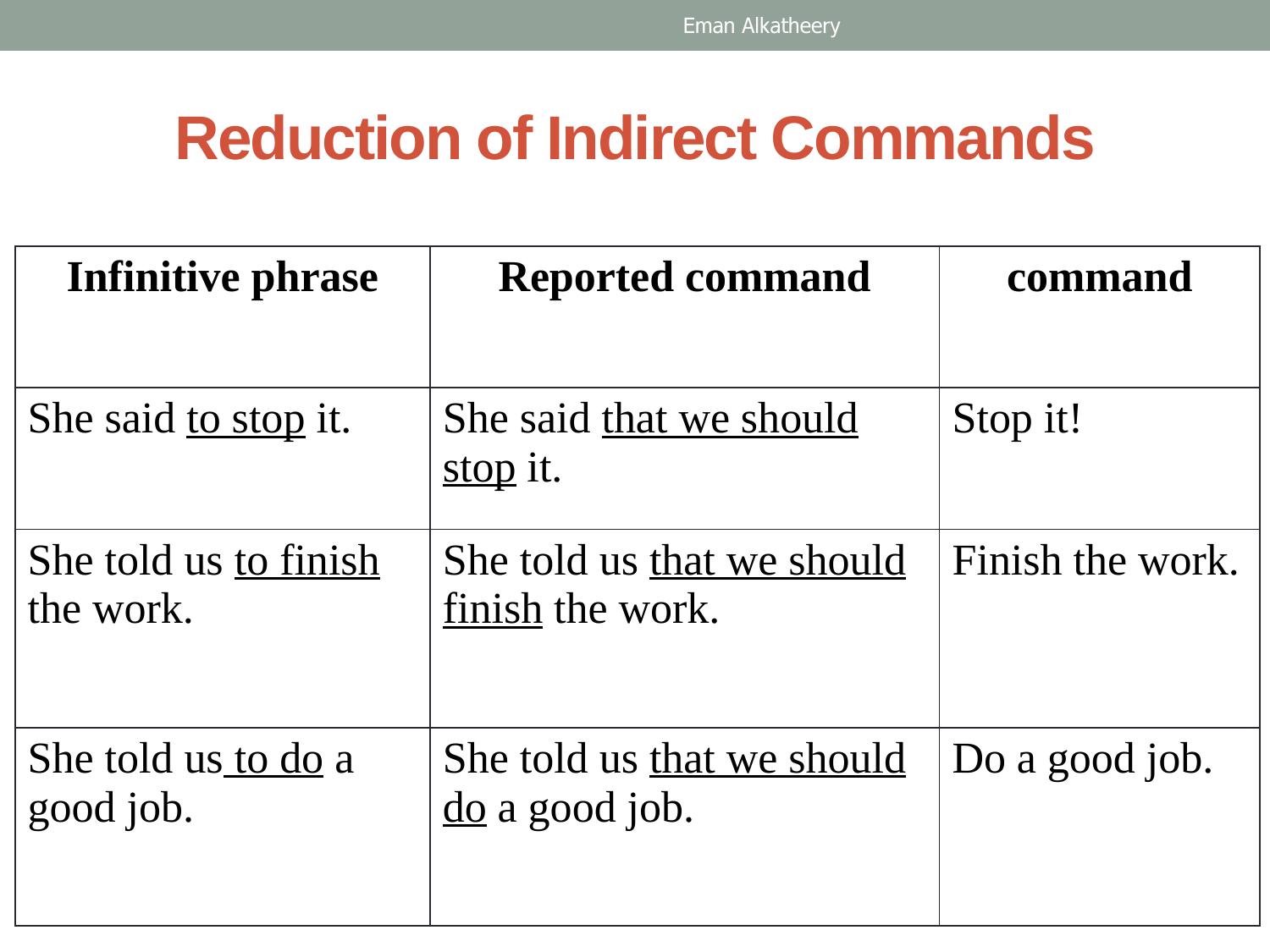

Eman Alkatheery
# Reduction of Indirect Commands
| Infinitive phrase | Reported command | command |
| --- | --- | --- |
| She said to stop it. | She said that we should stop it. | Stop it! |
| She told us to finish the work. | She told us that we should finish the work. | Finish the work. |
| She told us to do a good job. | She told us that we should do a good job. | Do a good job. |